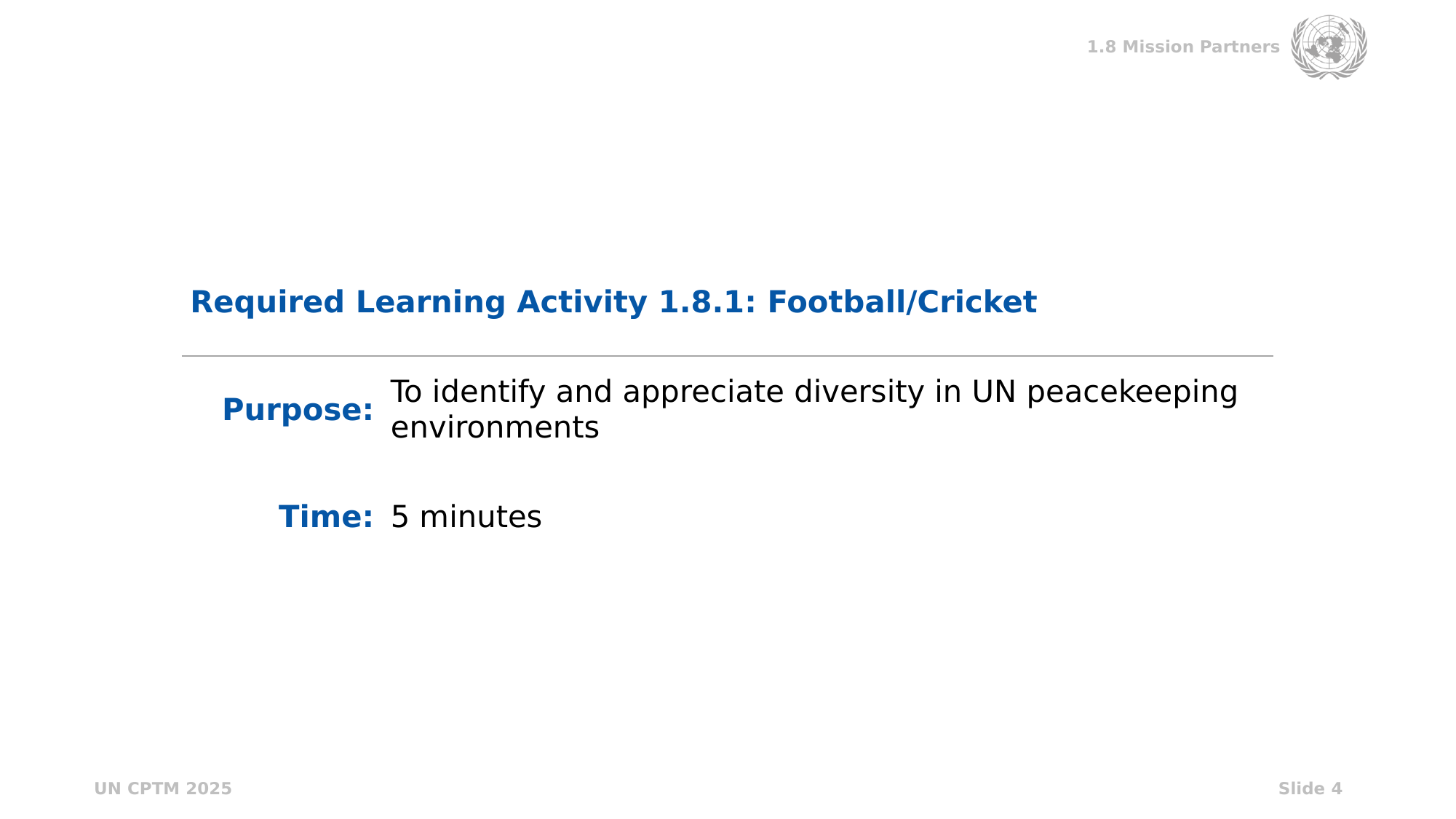

| Required Learning Activity 1.8.1: Football/Cricket |  |
| --- | --- |
| Purpose: | To identify and appreciate diversity in UN peacekeeping environments |
| Time: | 5 minutes |